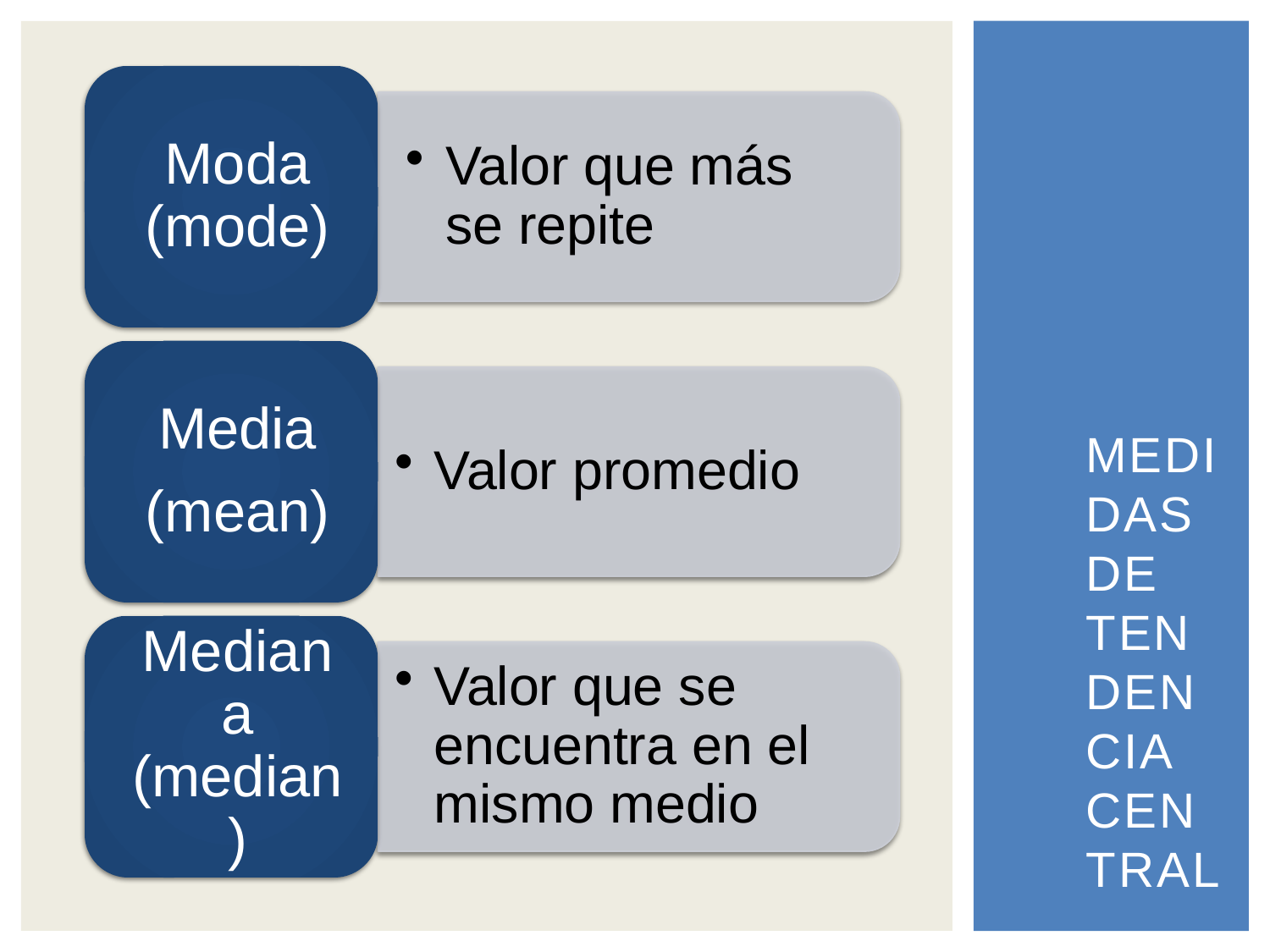

# Medidas de tendencia central
Valor que más se repite
Moda (mode)
Valor promedio
Media
(mean)
Valor que se encuentra en el mismo medio
Mediana (median)